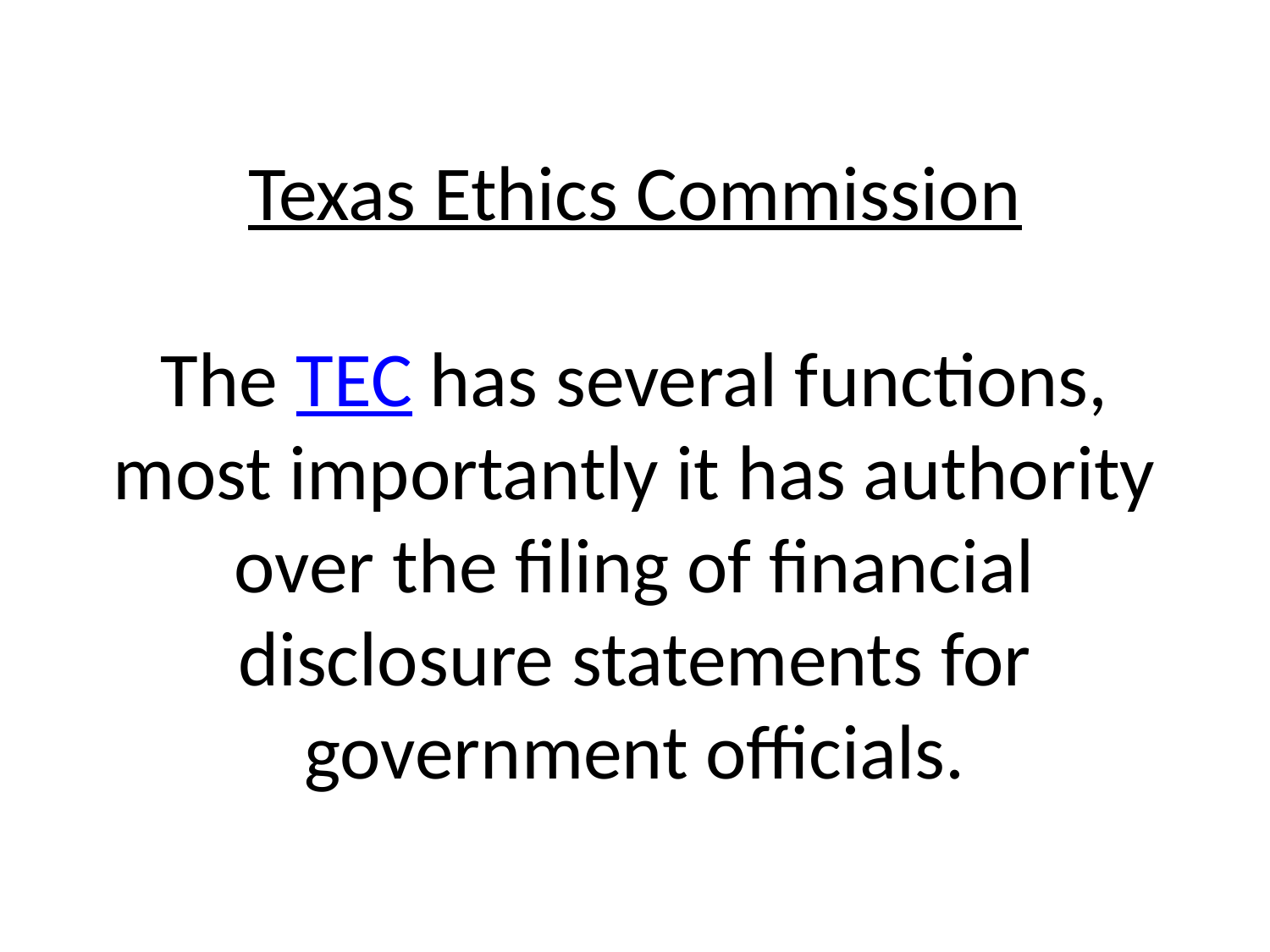

# Texas Ethics Commission The TEC has several functions, most importantly it has authority over the filing of financial disclosure statements for government officials.